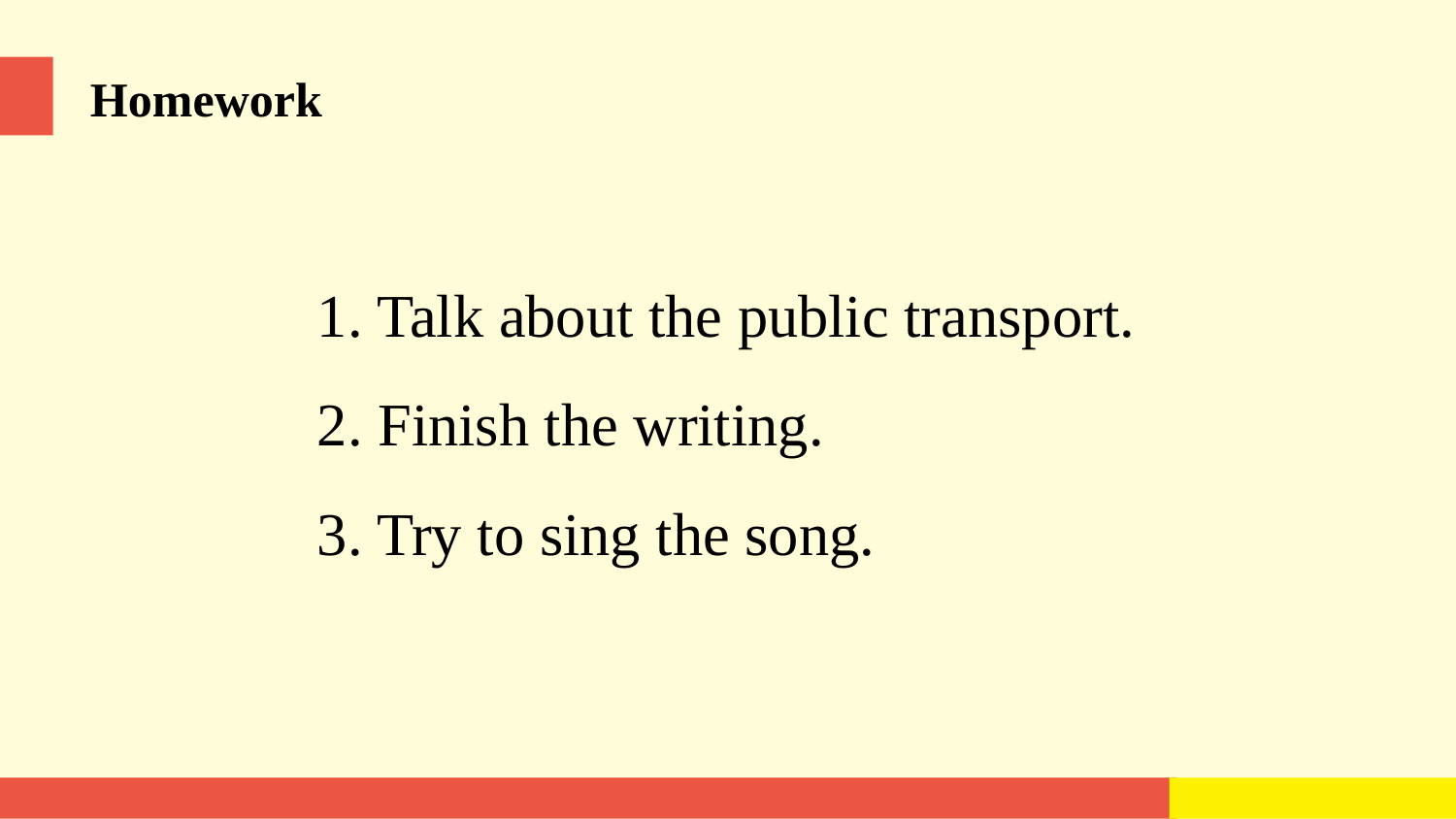

Homework
1. Talk about the public transport.
2. Finish the writing.
3. Try to sing the song.